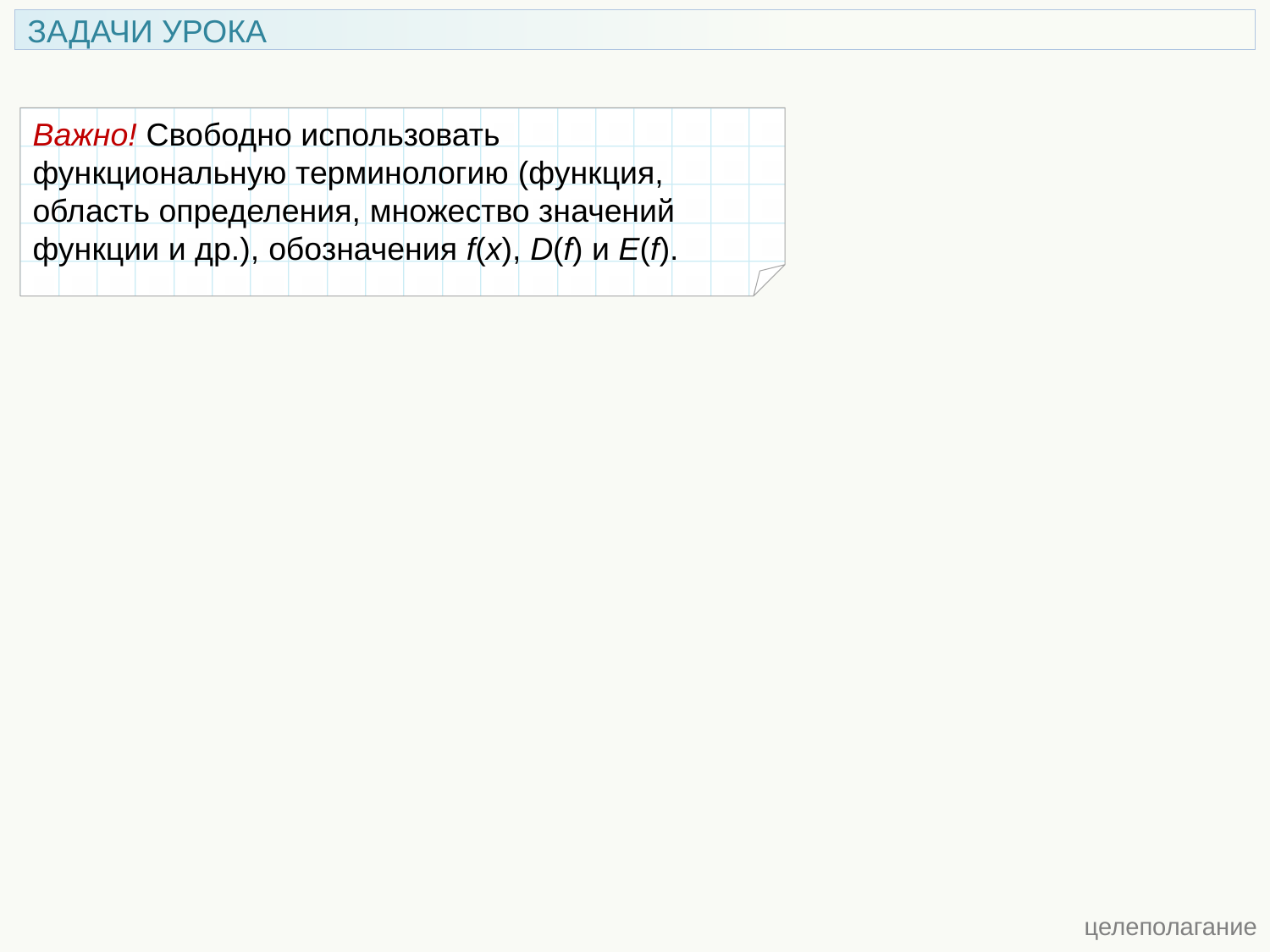

ЗАДАЧИ УРОКА

Важно! Свободно использовать функциональную терминологию (функция, область определения, множество значений функции и др.), обозначения f(x), D(f) и E(f).
  целеполагание